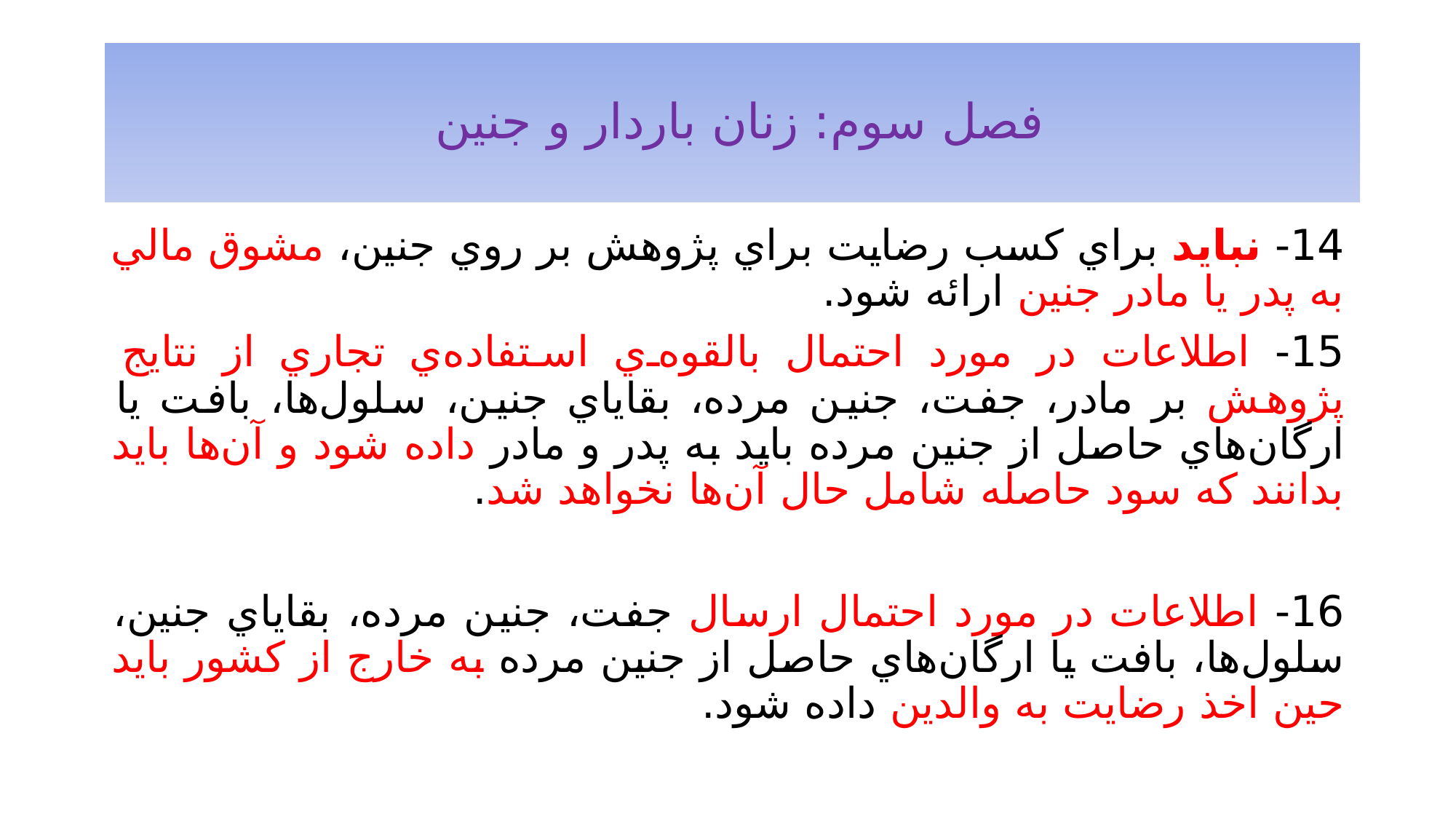

# فصل سوم: زنان باردار و جنين
14- نبايد براي کسب رضايت براي پژوهش بر روي جنين، مشوق مالي به پدر يا مادر جنين ارائه شود.
15- اطلاعات در مورد احتمال بالقوه‌ي استفاده‌ي تجاري از نتايج پژوهش بر مادر، جفت، جنين مرده، بقاياي جنين، سلول‌ها، بافت يا ارگان‌هاي حاصل از جنين مرده بايد به پدر و مادر داده شود و آن‌ها بايد بدانند که سود حاصله شامل حال آن‌ها نخواهد شد.

16- اطلاعات در مورد احتمال ارسال جفت، جنين مرده، بقاياي جنين، سلول‌ها، بافت يا ارگان‌هاي حاصل از جنين مرده به خارج از کشور بايد حين اخذ رضايت به والدين داده شود.